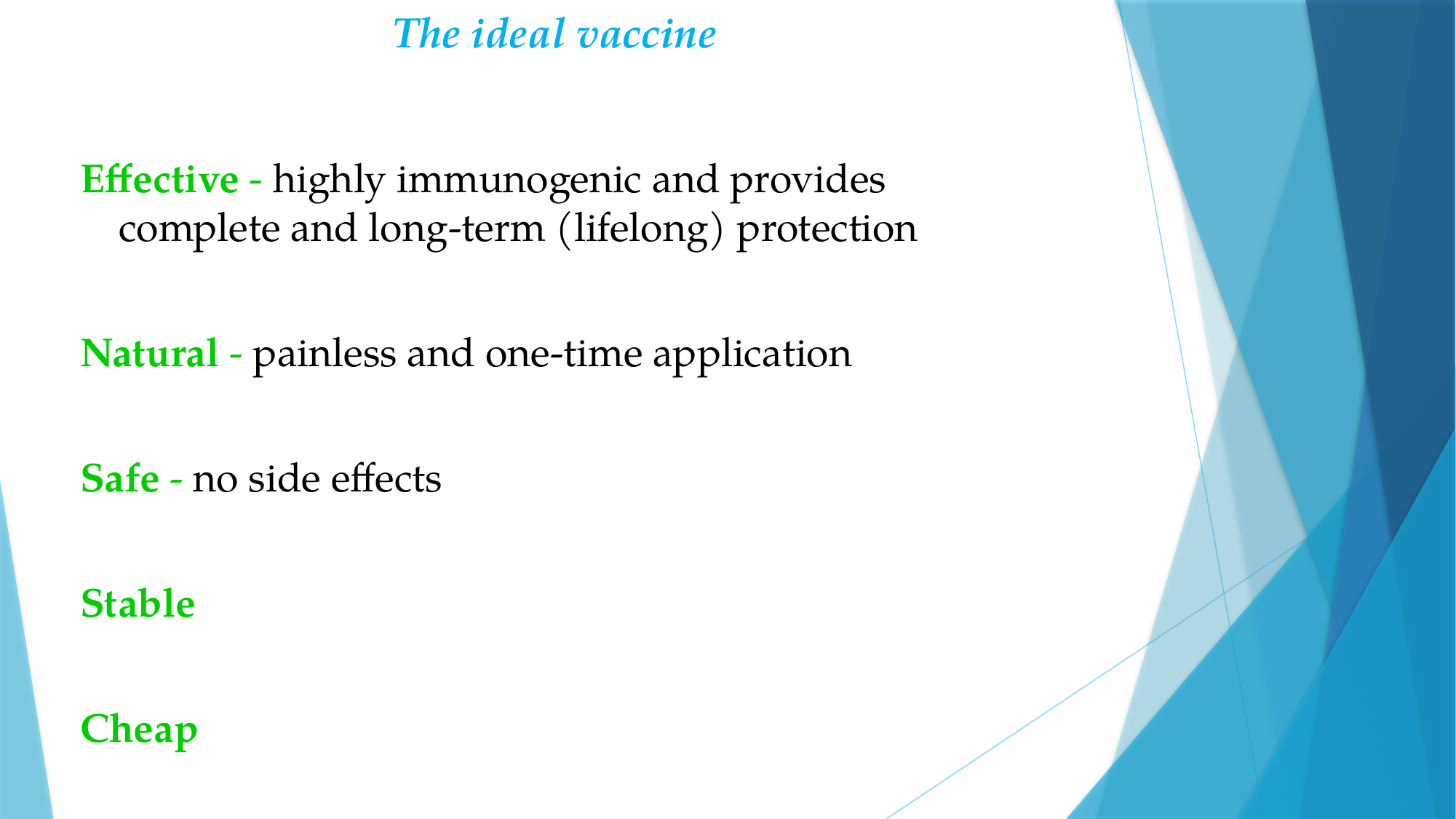

The ideal vaccine
Effective - highly immunogenic and provides complete and long-term (lifelong) protection

Natural - painless and one-time application

Safe - no side effects

Stable

Cheap